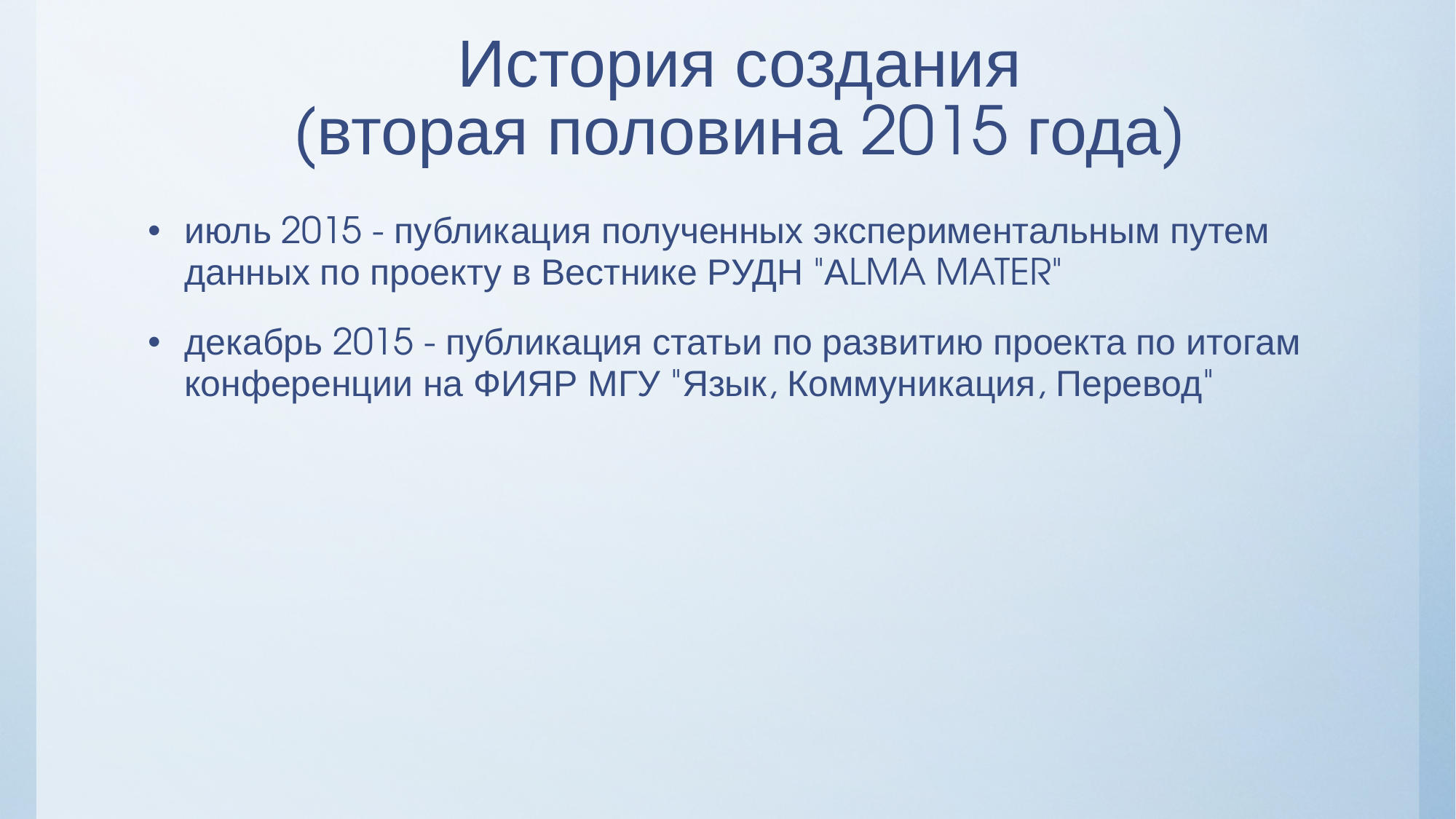

# История создания (вторая половина 2015 года)
июль 2015 - публикация полученных экспериментальным путем данных по проекту в Вестнике РУДН "АLMA MATER"
декабрь 2015 - публикация статьи по развитию проекта по итогам конференции на ФИЯР МГУ "Язык, Коммуникация, Перевод"